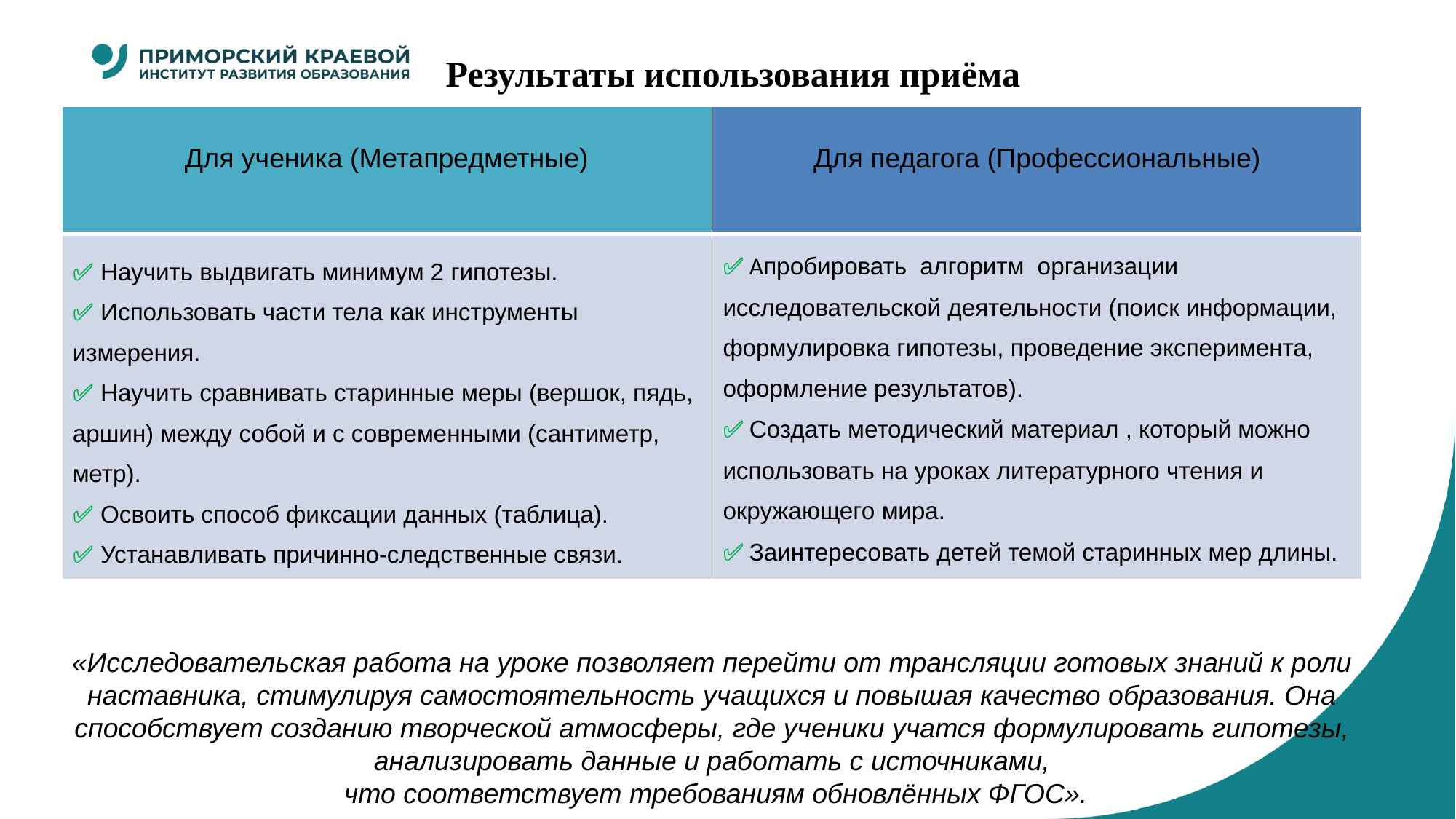

# Результаты использования приёма
| Для ученика (Метапредметные) | Для педагога (Профессиональные) |
| --- | --- |
| ✅ Научить выдвигать минимум 2 гипотезы. ✅ Использовать части тела как инструменты измерения. ✅ Научить сравнивать старинные меры (вершок, пядь, аршин) между собой и с современными (сантиметр, метр). ✅ Освоить способ фиксации данных (таблица). ✅ Устанавливать причинно-следственные связи. | ✅ Апробировать алгоритм организации исследовательской деятельности (поиск информации, формулировка гипотезы, проведение эксперимента, оформление результатов). ✅ Создать методический материал , который можно использовать на уроках литературного чтения и окружающего мира. ✅ Заинтересовать детей темой старинных мер длины. |

«Исследовательская работа на уроке позволяет перейти от трансляции готовых знаний к роли наставника, стимулируя самостоятельность учащихся и повышая качество образования. Она способствует созданию творческой атмосферы, где ученики учатся формулировать гипотезы, анализировать данные и работать с источниками,
 что соответствует требованиям обновлённых ФГОС».